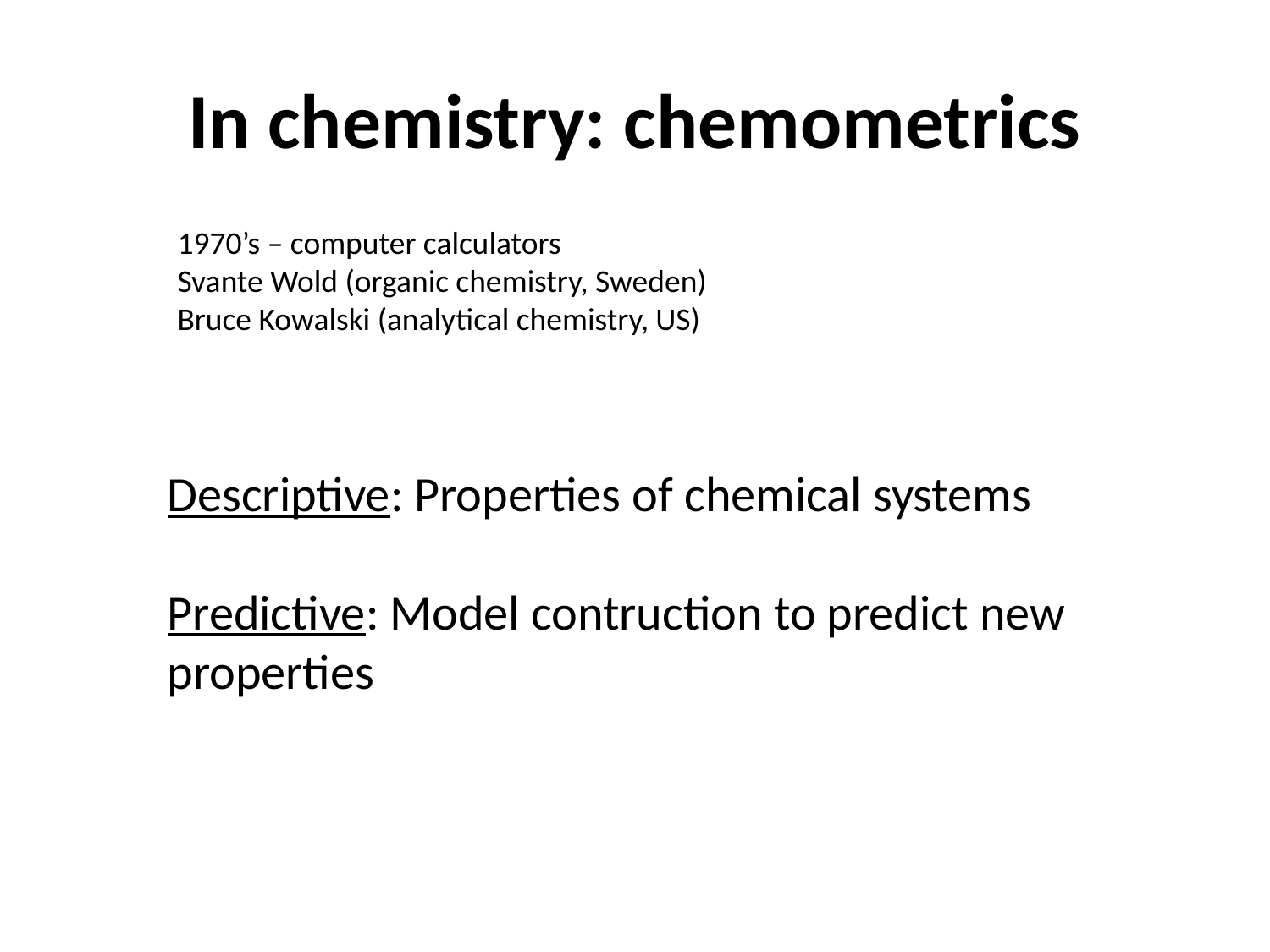

# In chemistry: chemometrics
1970’s – computer calculators
Svante Wold (organic chemistry, Sweden)
Bruce Kowalski (analytical chemistry, US)
Descriptive: Properties of chemical systems

Predictive: Model contruction to predict new properties